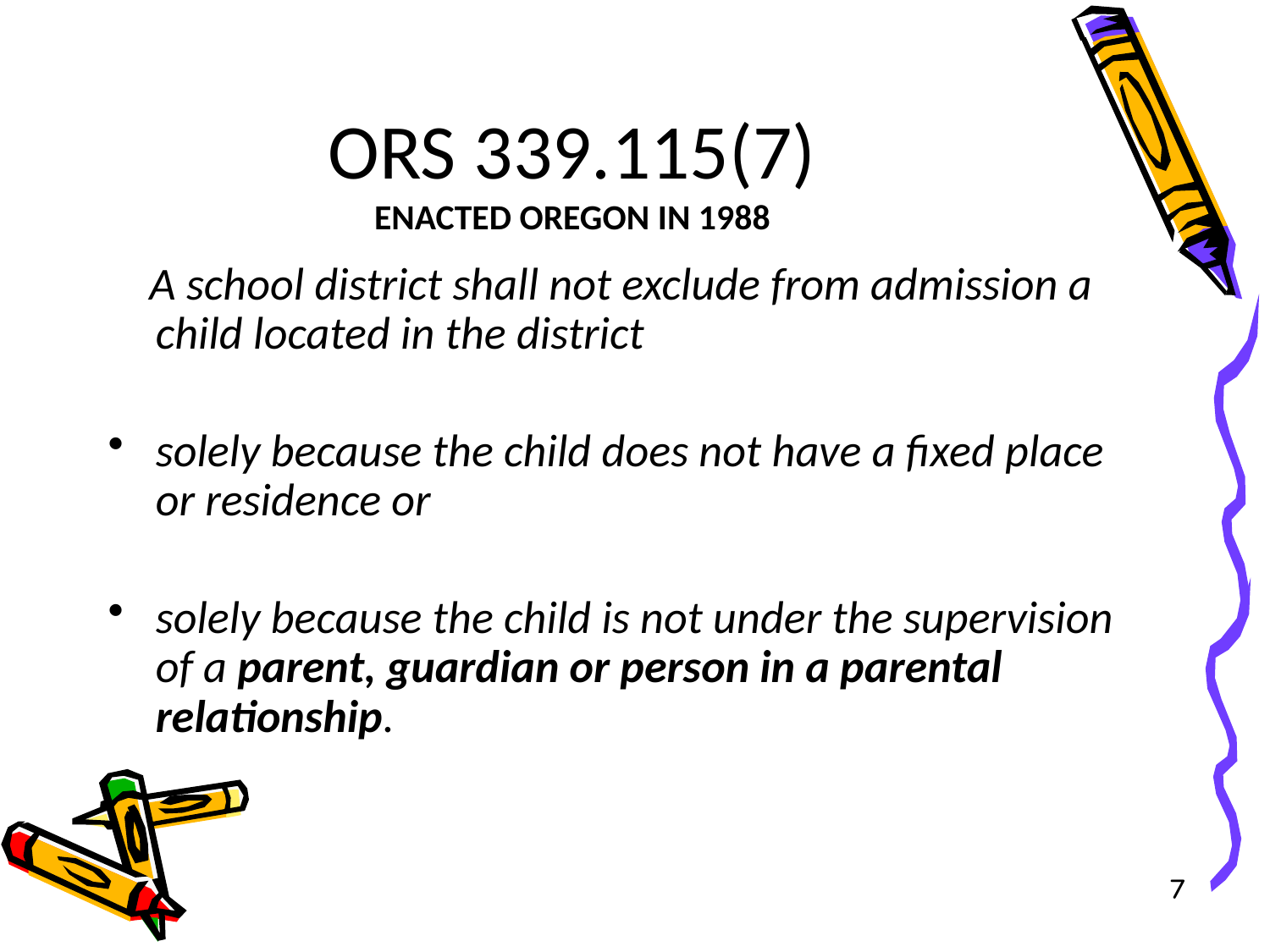

# ORS 339.115(7) ENACTED OREGON IN 1988
    A school district shall not exclude from admission a child located in the district

solely because the child does not have a fixed place or residence or

solely because the child is not under the supervision of a parent, guardian or person in a parental relationship.
7